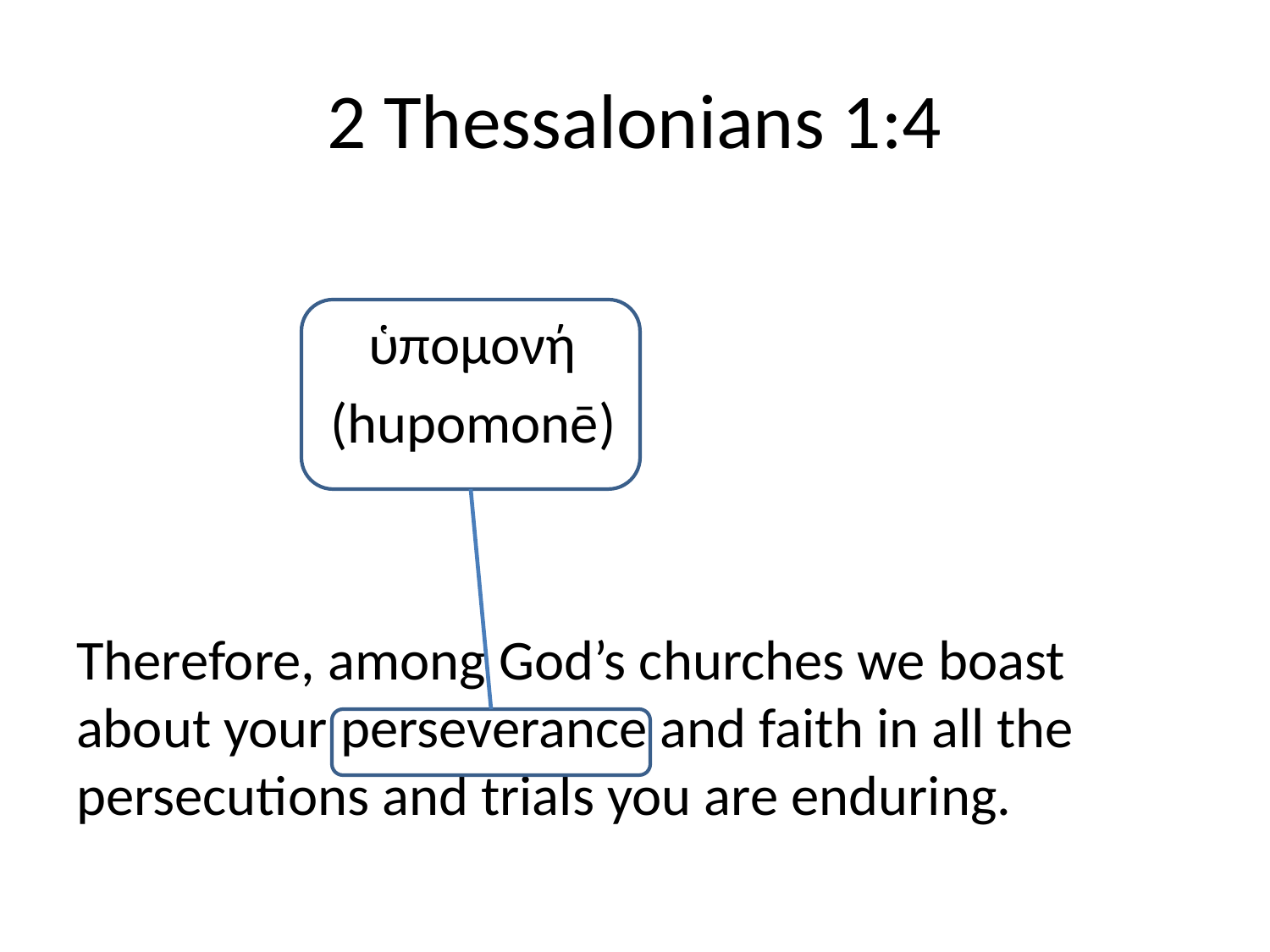

# 2 Thessalonians 1:4

		   ὑπομονή
		(hupomonē)

Therefore, among God’s churches we boast about your perseverance and faith in all the persecutions and trials you are enduring.